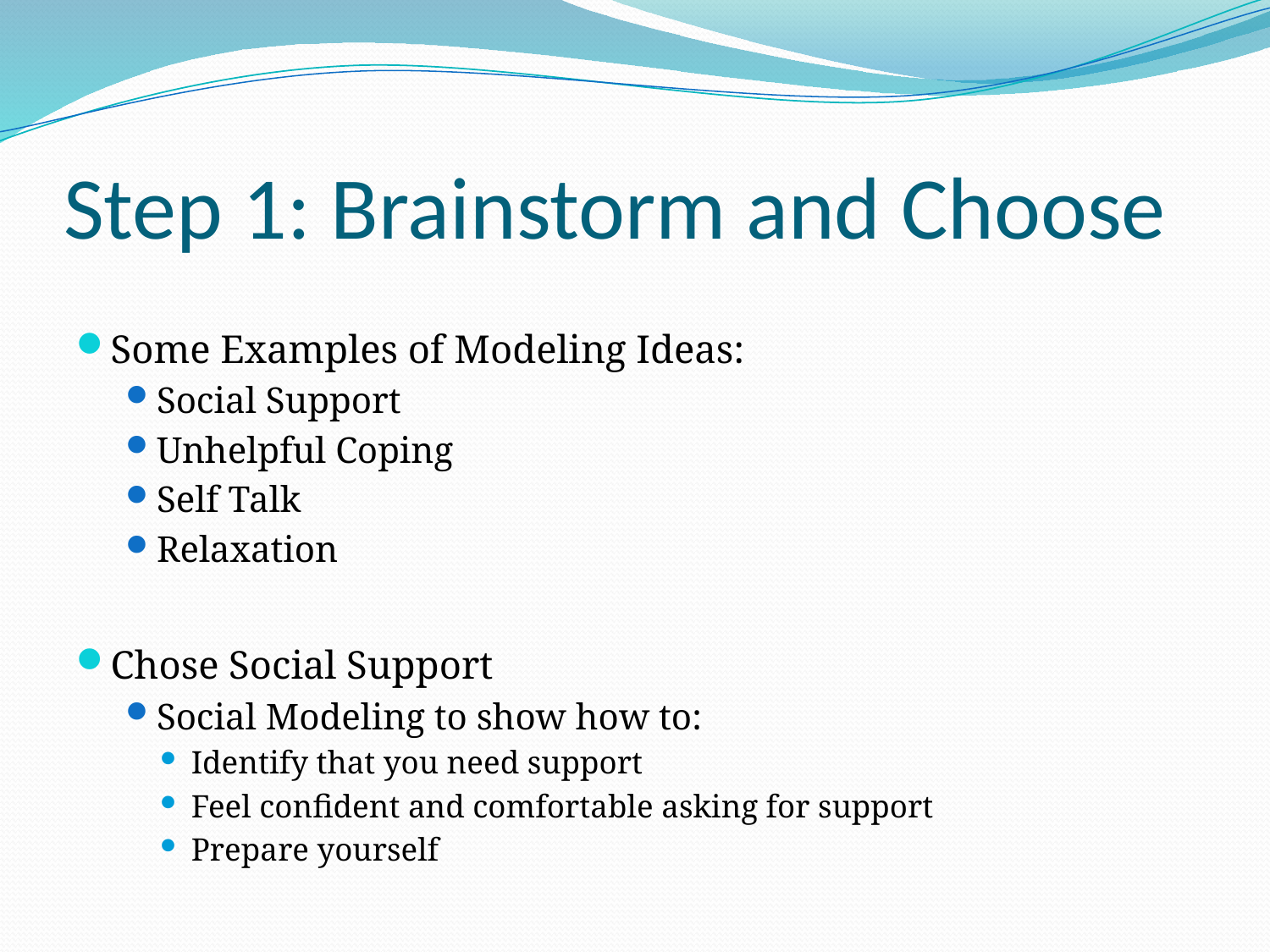

# Step 1: Brainstorm and Choose

Some Examples of Modeling Ideas:
Social Support
Unhelpful Coping
Self Talk
Relaxation

Chose Social Support
Social Modeling to show how to:
Identify that you need support
Feel confident and comfortable asking for support
Prepare yourself